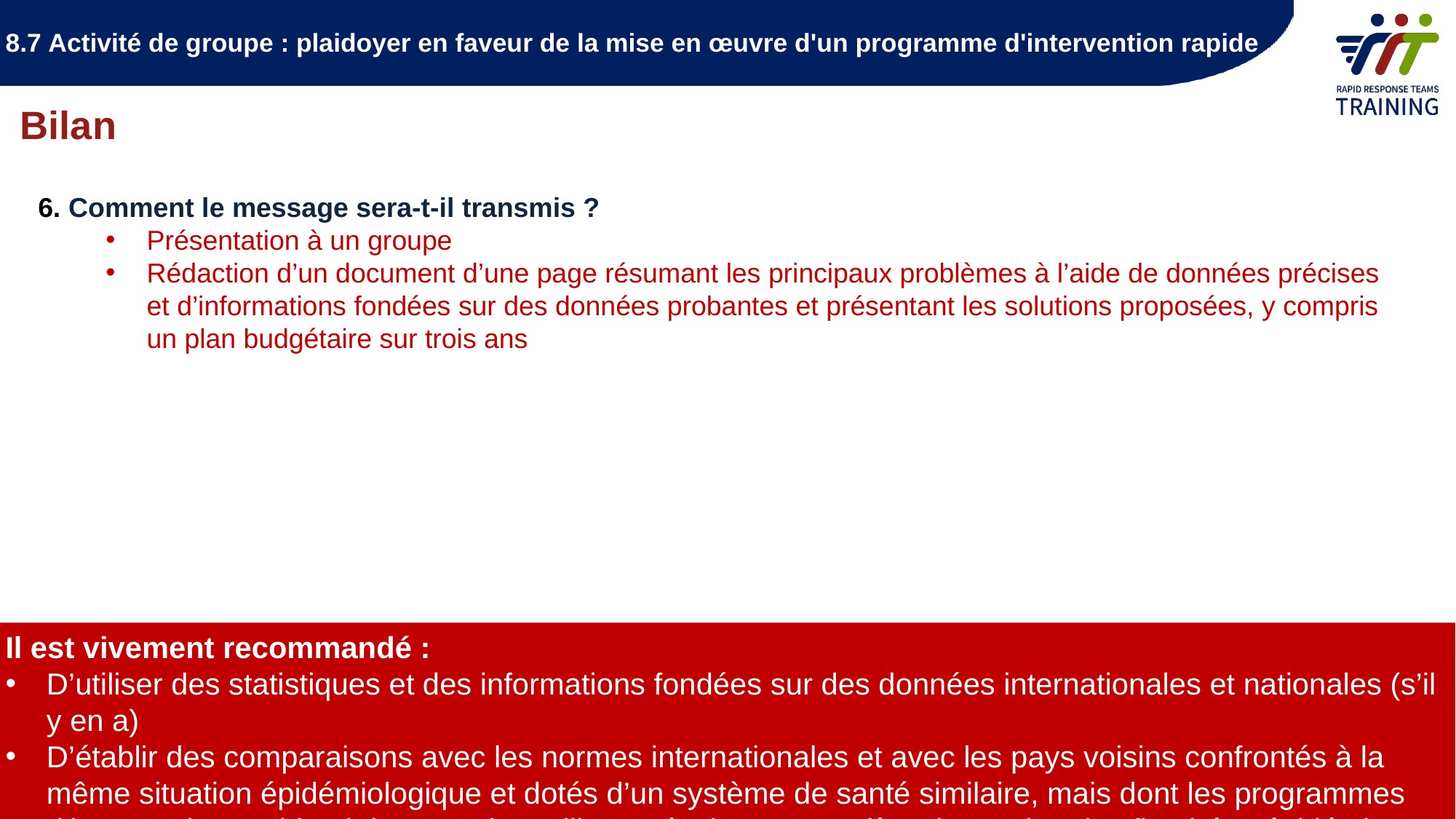

8.7 Activité de groupe : plaidoyer en faveur de la mise en œuvre d'un programme d'intervention rapide
# Bilan
6. Comment le message sera-t-il transmis ?
Présentation à un groupe
Rédaction d’un document d’une page résumant les principaux problèmes à l’aide de données précises et d’informations fondées sur des données probantes et présentant les solutions proposées, y compris un plan budgétaire sur trois ans

Il est vivement recommandé :
D’utiliser des statistiques et des informations fondées sur des données internationales et nationales (s’il y en a)
D’établir des comparaisons avec les normes internationales et avec les pays voisins confrontés à la même situation épidémiologique et dotés d’un système de santé similaire, mais dont les programmes d’intervention rapide obtiennent de meilleurs résultats en matière de gestion des flambées épidémiques
77